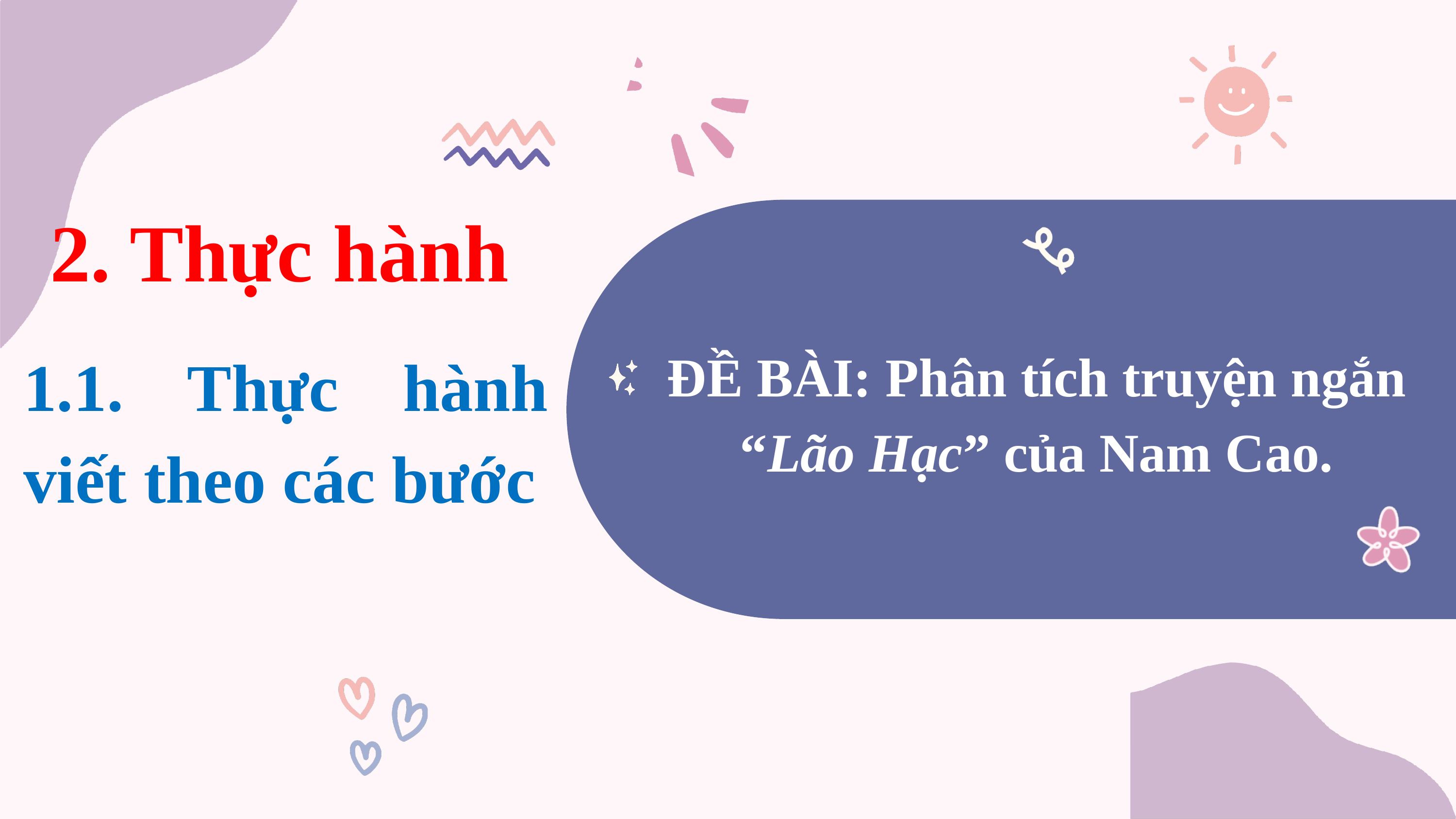

2. Thực hành

1.1. Thực hành viết theo các bước
ĐỀ BÀI: Phân tích truyện ngắn “Lão Hạc” của Nam Cao.